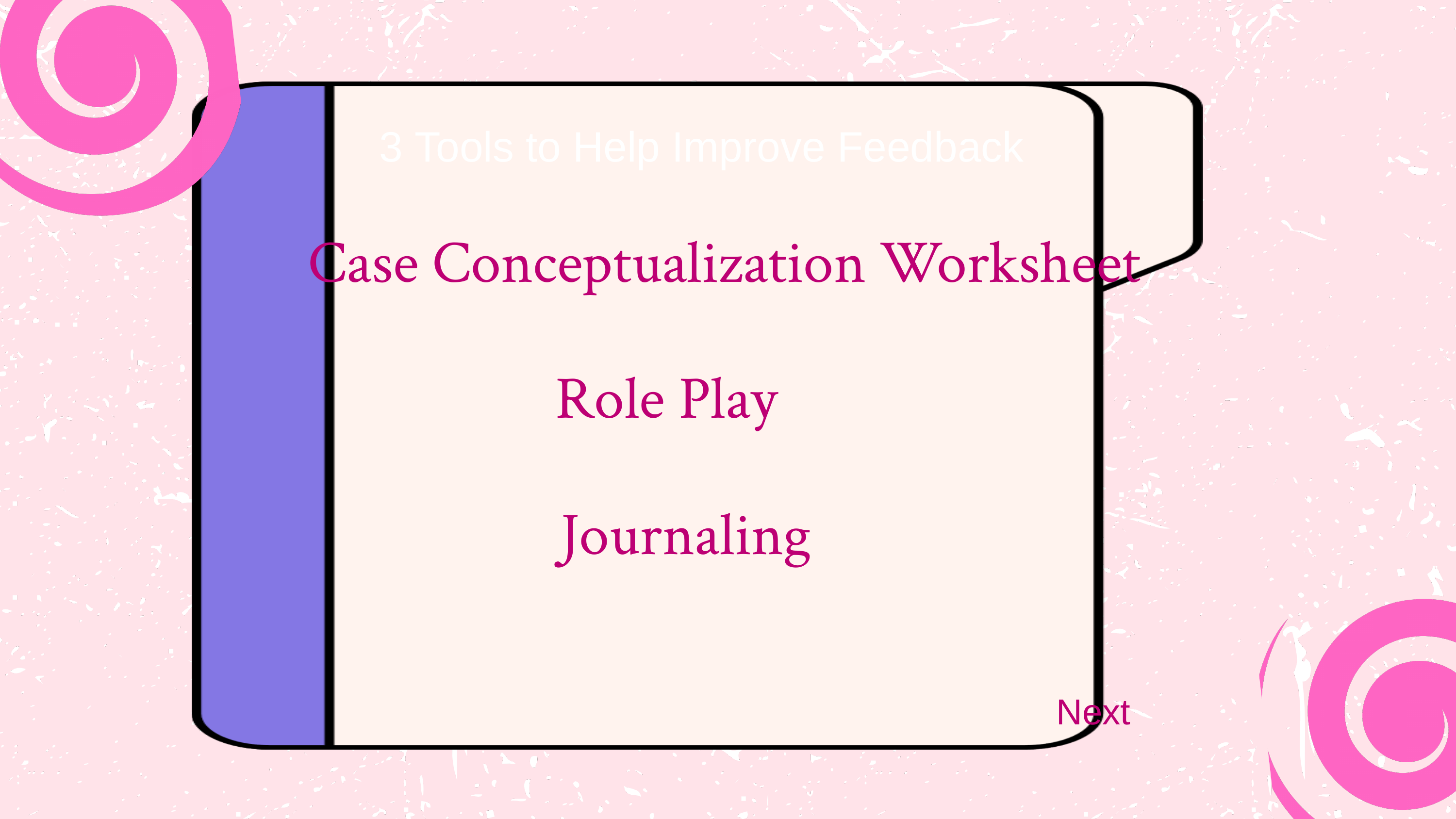

3 Tools to Help Improve Feedback
Case Conceptualization Worksheet
 Role Play
Journaling

Next